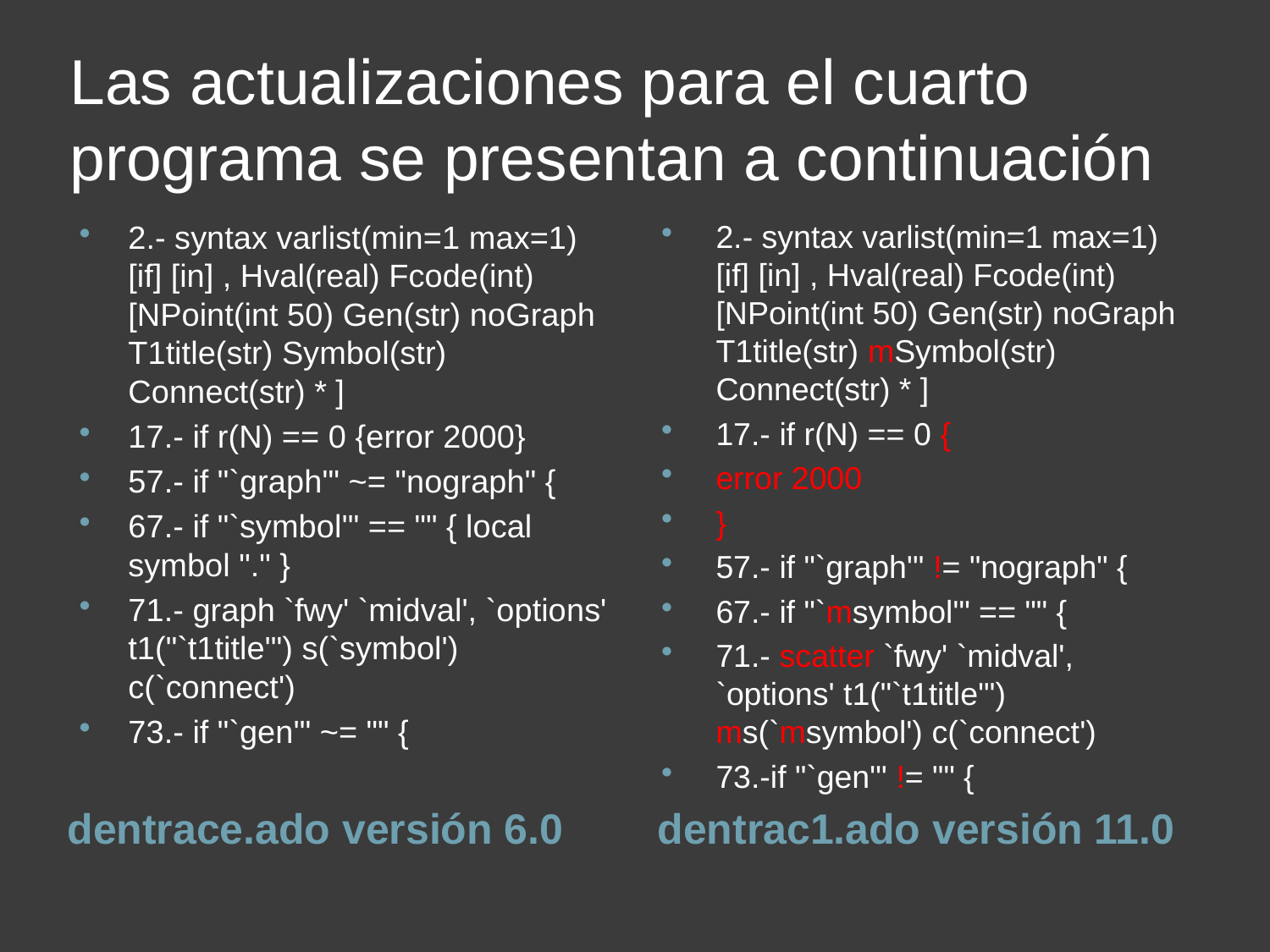

# Las actualizaciones para el cuarto programa se presentan a continuación
2.- syntax varlist(min=1 max=1) [if] [in] , Hval(real) Fcode(int) [NPoint(int 50) Gen(str) noGraph T1title(str) Symbol(str) Connect(str) * ]
17.- if r(N) == 0 {error 2000}
57.- if "`graph'" ~= "nograph" {
67.- if "`symbol'" == "" { local symbol "." }
71.- graph `fwy' `midval', `options' t1("`t1title'") s(`symbol') c(`connect')
73.- if "`gen'" ~= "" {

2.- syntax varlist(min=1 max=1) [if] [in] , Hval(real) Fcode(int) [NPoint(int 50) Gen(str) noGraph T1title(str) mSymbol(str) Connect(str) * ]
17.- if r(N) == 0 {
error 2000
}
57.- if "`graph'" != "nograph" {
67.- if "`msymbol'" == "" {
71.- scatter `fwy' `midval', `options' t1("`t1title'") ms(`msymbol') c(`connect')
73.-if "`gen'" != "" {
dentrace.ado versión 6.0
dentrac1.ado versión 11.0